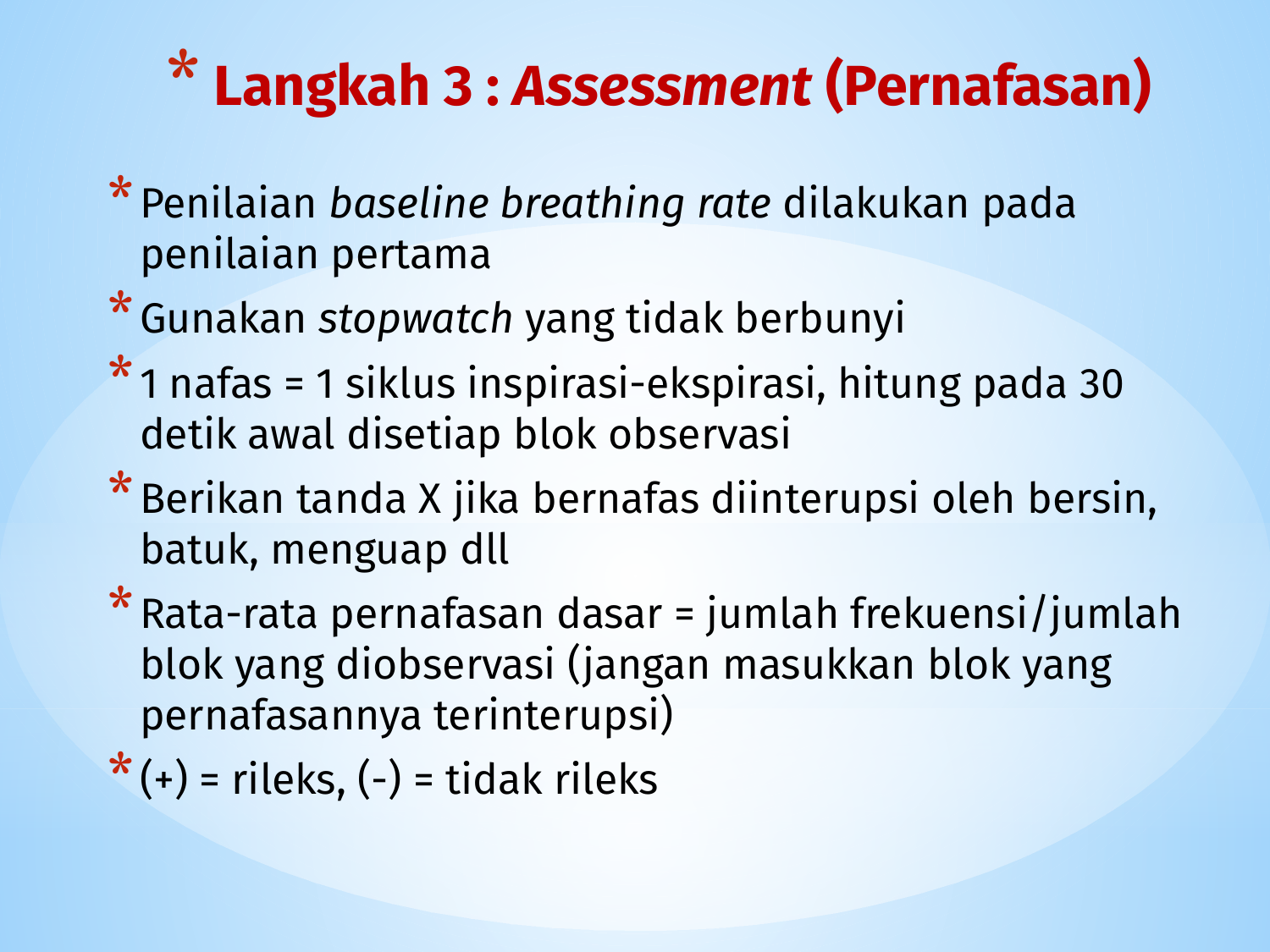

# Langkah 3 : Assessment (Pernafasan)
Penilaian baseline breathing rate dilakukan pada penilaian pertama
Gunakan stopwatch yang tidak berbunyi
1 nafas = 1 siklus inspirasi-ekspirasi, hitung pada 30 detik awal disetiap blok observasi
Berikan tanda X jika bernafas diinterupsi oleh bersin, batuk, menguap dll
Rata-rata pernafasan dasar = jumlah frekuensi/jumlah blok yang diobservasi (jangan masukkan blok yang pernafasannya terinterupsi)
(+) = rileks, (-) = tidak rileks